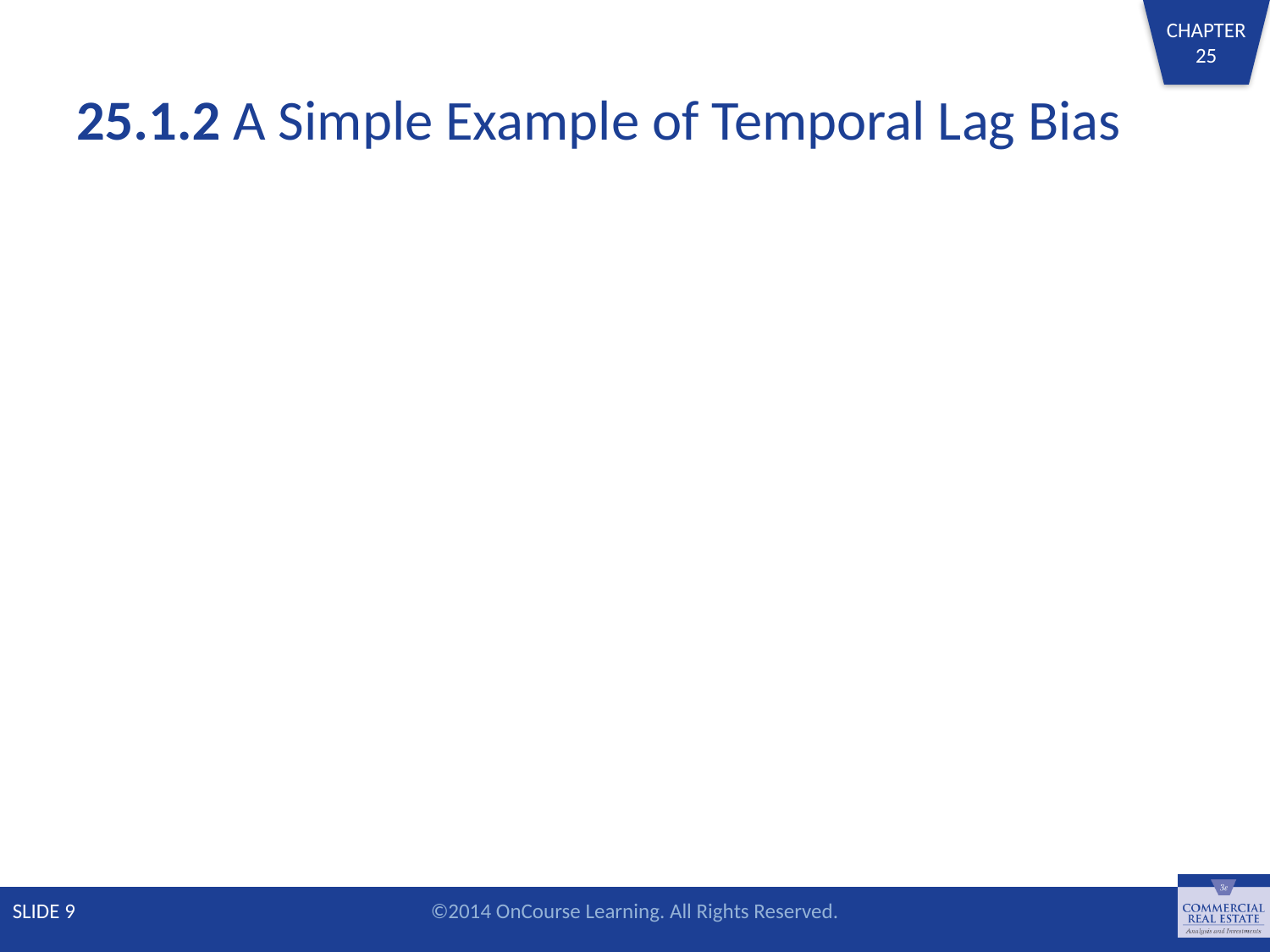

# 25.1.2 A Simple Example of Temporal Lag Bias

SLIDE 9